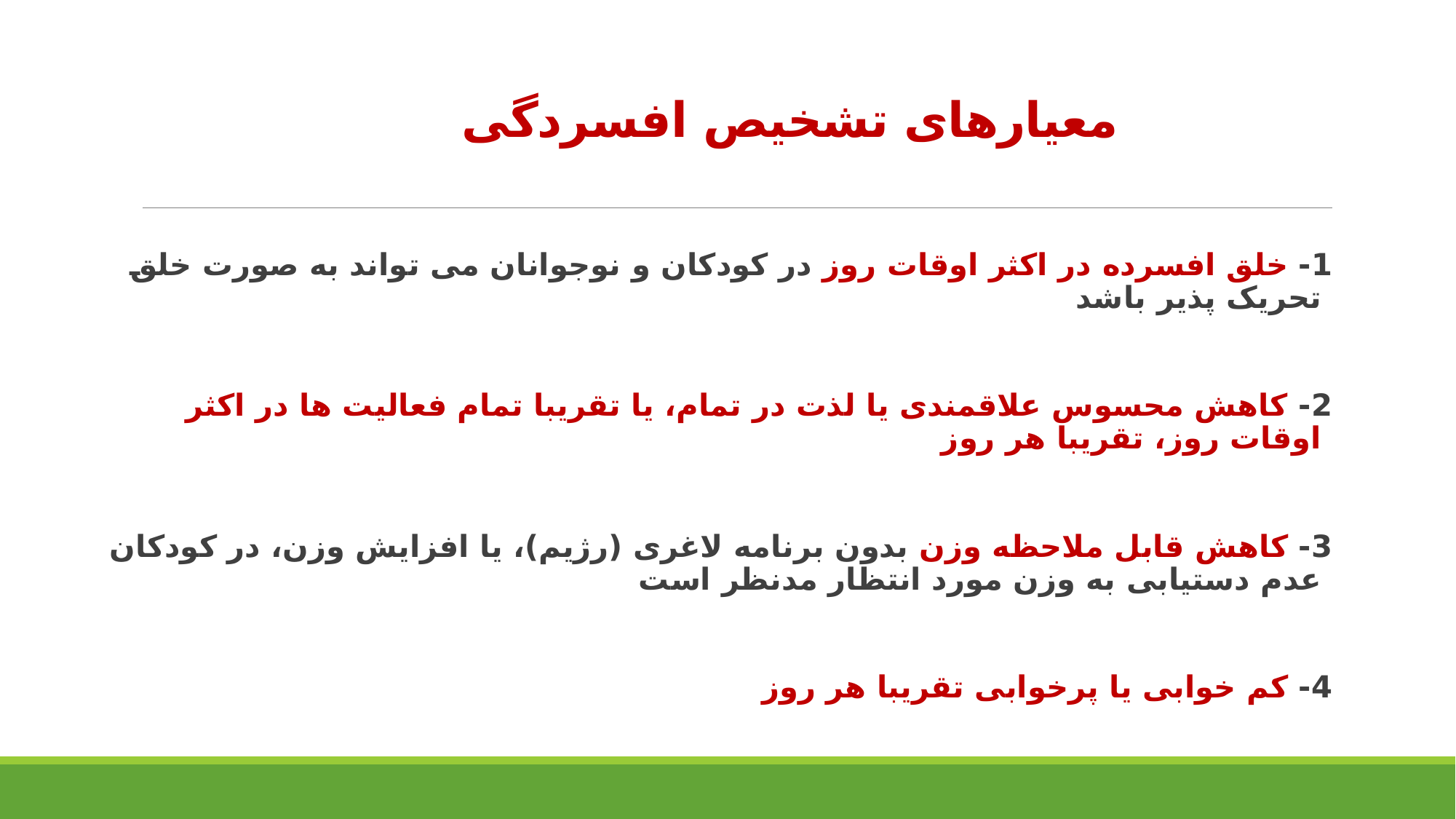

# معیارهای تشخیص افسردگی

1- خلق افسرده در اکثر اوقات روز در کودکان و نوجوانان می تواند به صورت خلق تحریک پذیر باشد

2- کاهش محسوس علاقمندی یا لذت در تمام، یا تقریبا تمام فعالیت ها در اکثر اوقات روز، تقریبا هر روز

3- کاهش قابل ملاحظه وزن بدون برنامه لاغری (رژیم)، یا افزایش وزن، در کودکان عدم دستیابی به وزن مورد انتظار مدنظر است

4- کم خوابی یا پرخوابی تقریبا هر روز